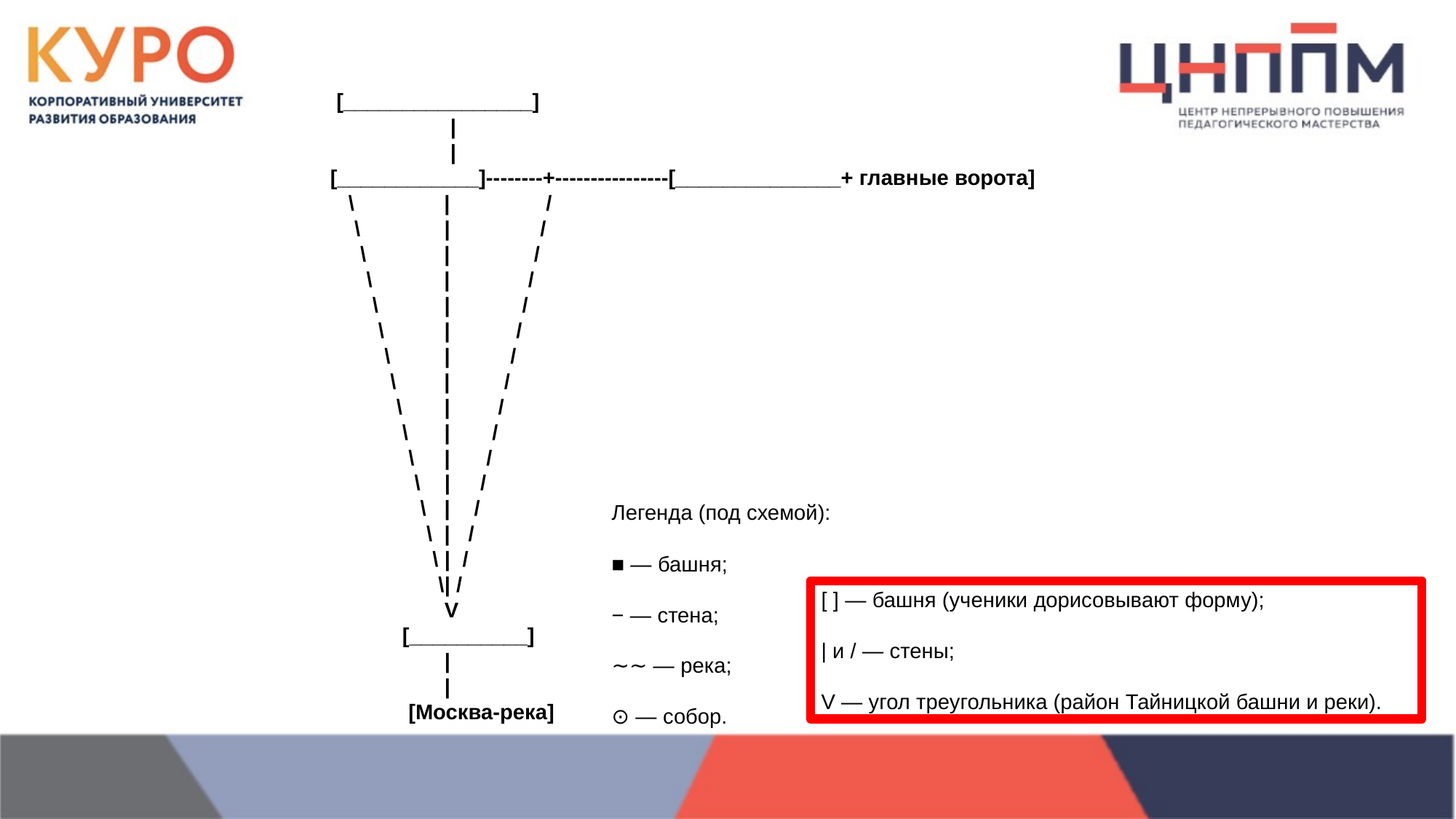

[________________]
                    |
                    |
[____________]--------+----------------[______________+ главные ворота]
   \               |                /
    \              |               /
     \             |              /
      \            |             /
       \           |            /
        \          |           /
         \         |          /
          \        |         /
           \       |        /
            \      |       /
             \     |      /
              \    |     /
               \   |    /
                \  |   /
                 \ |  /
                  \| /
                   V
            [__________]
                   |
                   |
             [Москва‑река]
Легенда (под схемой):

■ — башня;

− — стена;

∼∼ — река;

⊙ — собор.
[ ] — башня (ученики дорисовывают форму);

| и / — стены;

V — угол треугольника (район Тайницкой башни и реки).